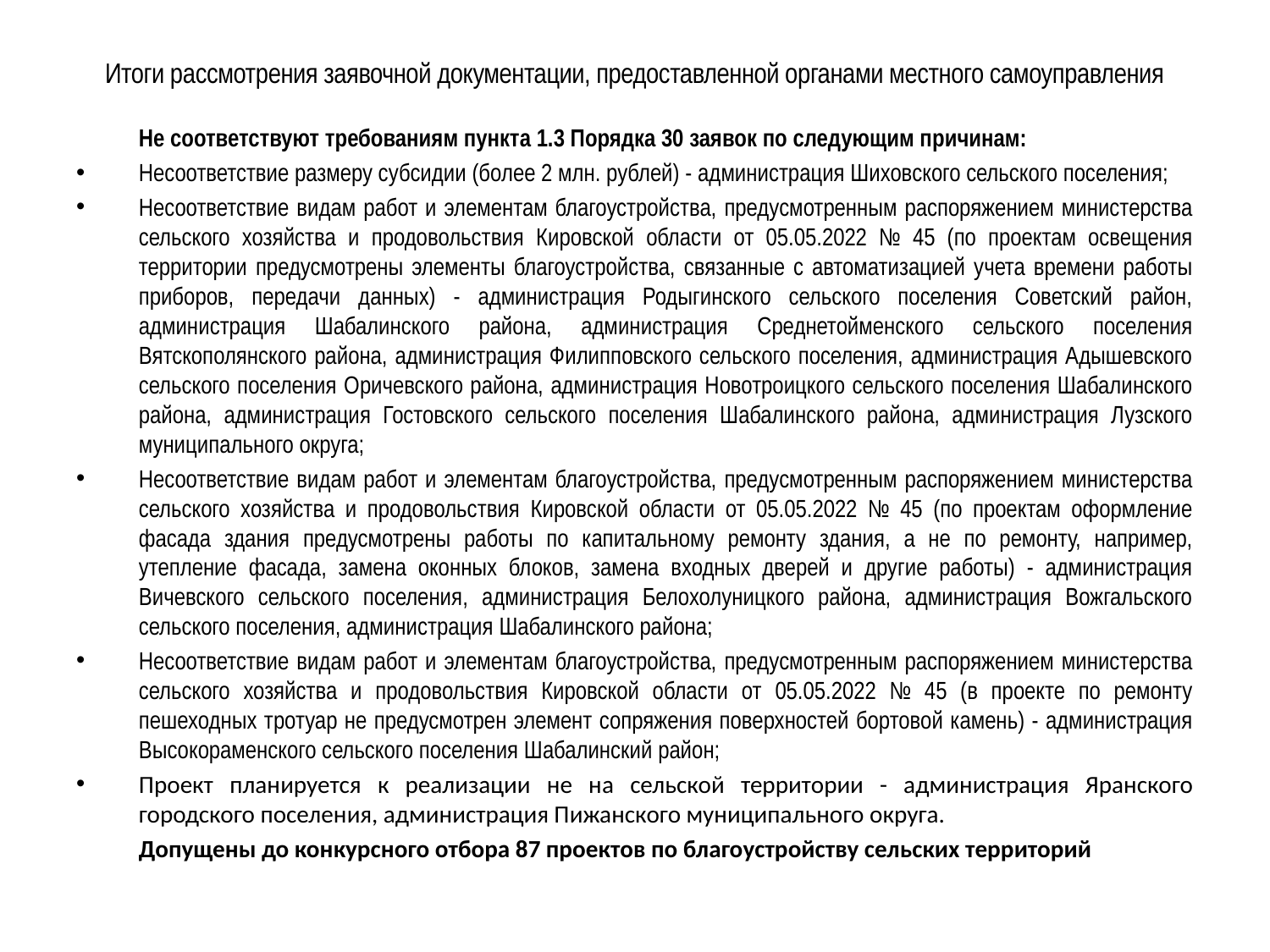

# Итоги рассмотрения заявочной документации, предоставленной органами местного самоуправления
Не соответствуют требованиям пункта 1.3 Порядка 30 заявок по следующим причинам:
Несоответствие размеру субсидии (более 2 млн. рублей) - администрация Шиховского сельского поселения;
Несоответствие видам работ и элементам благоустройства, предусмотренным распоряжением министерства сельского хозяйства и продовольствия Кировской области от 05.05.2022 № 45 (по проектам освещения территории предусмотрены элементы благоустройства, связанные с автоматизацией учета времени работы приборов, передачи данных) - администрация Родыгинского сельского поселения Советский район, администрация Шабалинского района, администрация Среднетойменского сельского поселения Вятскополянского района, администрация Филипповского сельского поселения, администрация Адышевского сельского поселения Оричевского района, администрация Новотроицкого сельского поселения Шабалинского района, администрация Гостовского сельского поселения Шабалинского района, администрация Лузского муниципального округа;
Несоответствие видам работ и элементам благоустройства, предусмотренным распоряжением министерства сельского хозяйства и продовольствия Кировской области от 05.05.2022 № 45 (по проектам оформление фасада здания предусмотрены работы по капитальному ремонту здания, а не по ремонту, например, утепление фасада, замена оконных блоков, замена входных дверей и другие работы) - администрация Вичевского сельского поселения, администрация Белохолуницкого района, администрация Вожгальского сельского поселения, администрация Шабалинского района;
Несоответствие видам работ и элементам благоустройства, предусмотренным распоряжением министерства сельского хозяйства и продовольствия Кировской области от 05.05.2022 № 45 (в проекте по ремонту пешеходных тротуар не предусмотрен элемент сопряжения поверхностей бортовой камень) - администрация Высокораменского сельского поселения Шабалинский район;
Проект планируется к реализации не на сельской территории - администрация Яранского городского поселения, администрация Пижанского муниципального округа.
Допущены до конкурсного отбора 87 проектов по благоустройству сельских территорий